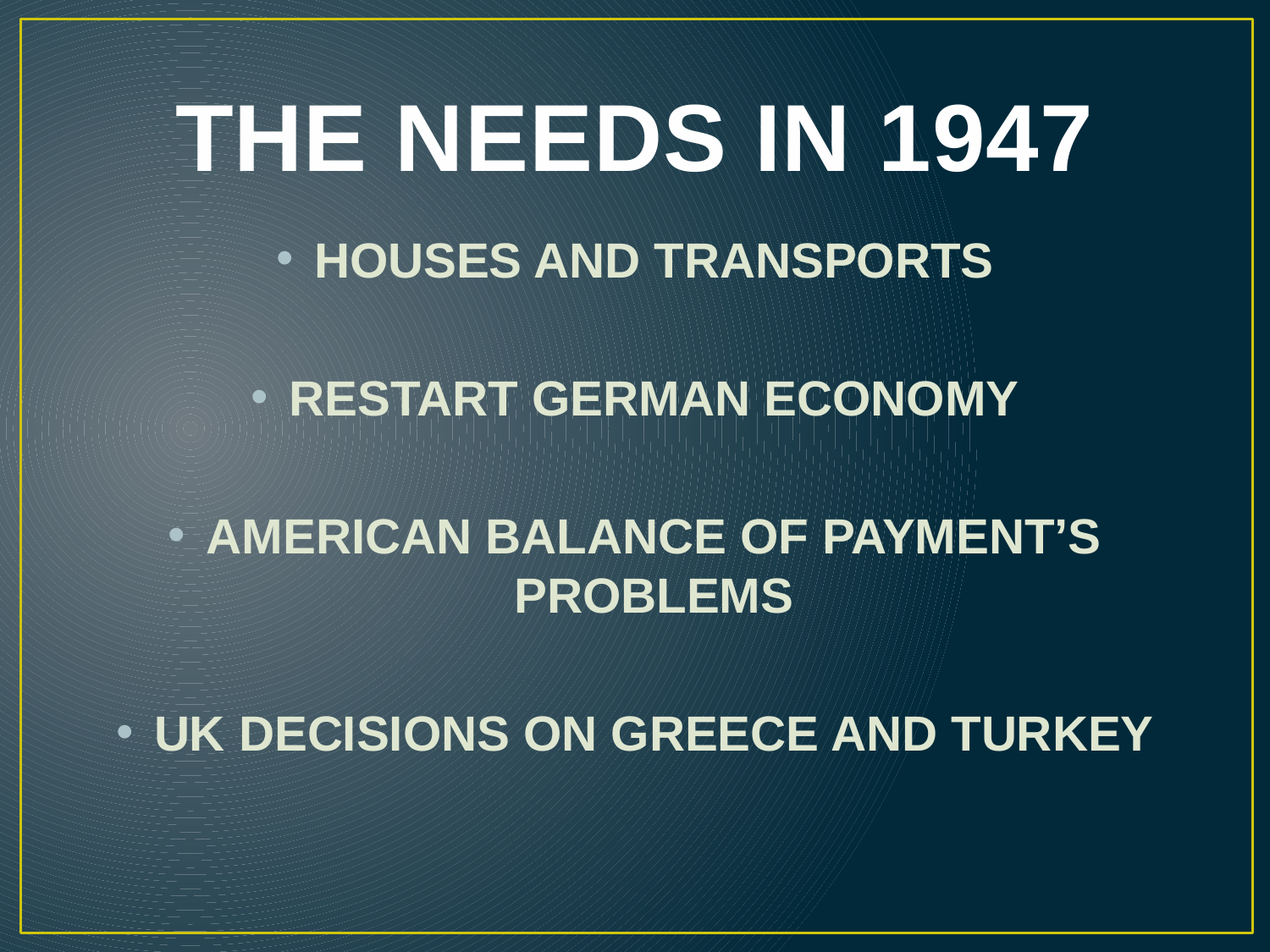

# THE NEEDS IN 1947
HOUSES AND TRANSPORTS

RESTART GERMAN ECONOMY

AMERICAN BALANCE OF PAYMENT’S PROBLEMS

UK DECISIONS ON GREECE AND TURKEY